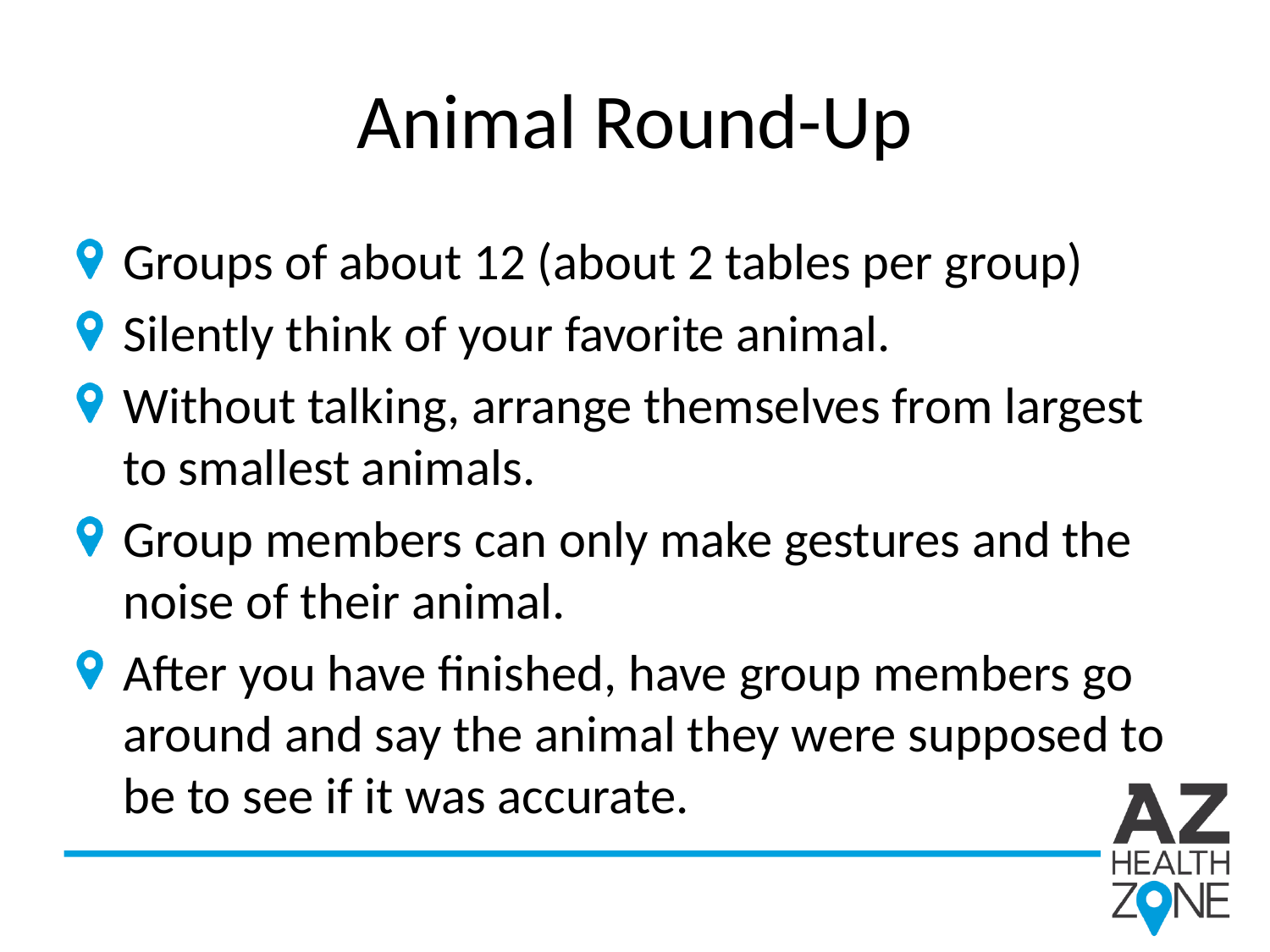

# Animal Round-Up
Groups of about 12 (about 2 tables per group)
Silently think of your favorite animal.
Without talking, arrange themselves from largest to smallest animals.
Group members can only make gestures and the noise of their animal.
After you have finished, have group members go around and say the animal they were supposed to be to see if it was accurate.